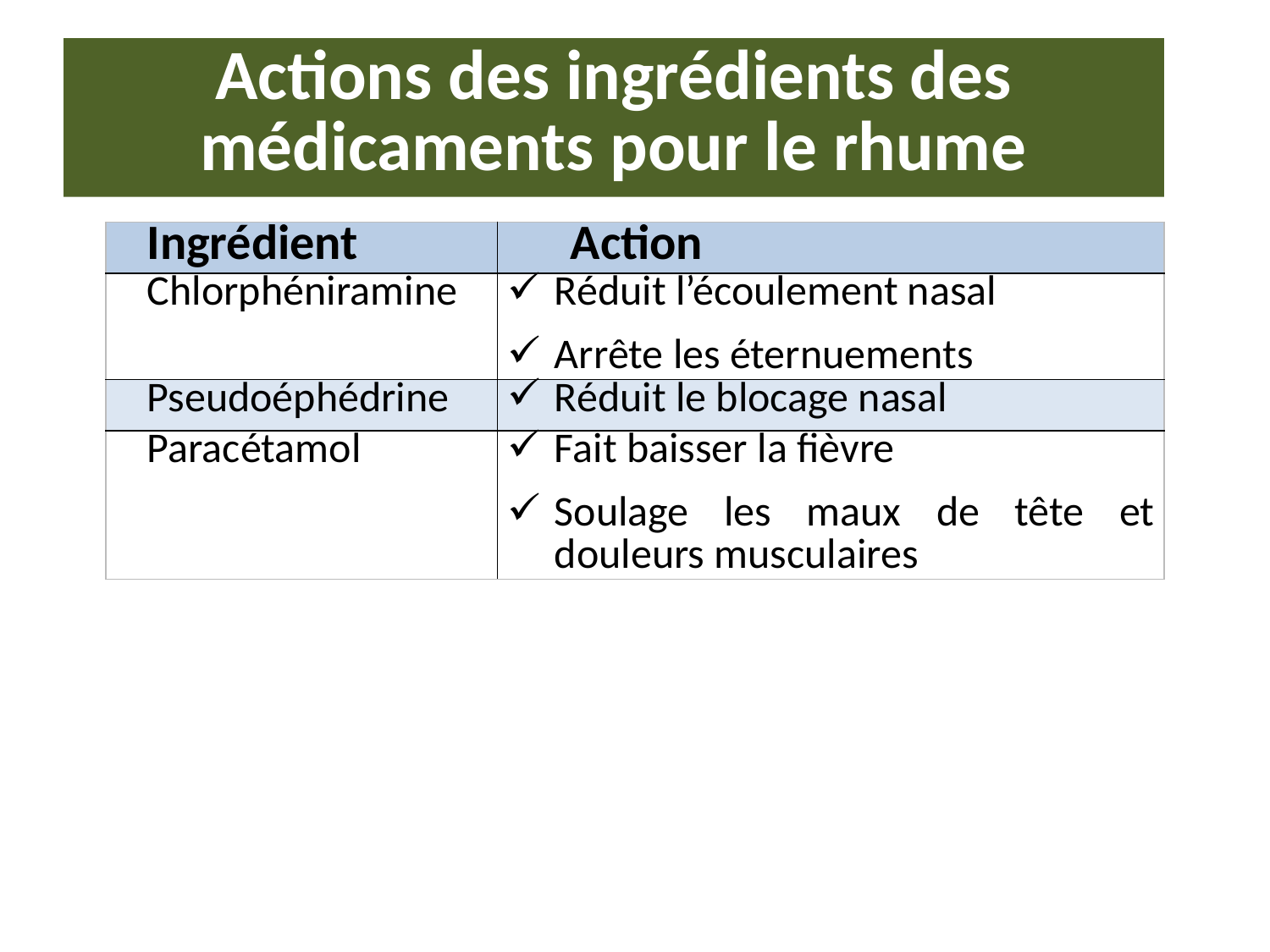

# Actions des ingrédients des médicaments pour le rhume
| Ingrédient | Action |
| --- | --- |
| Chlorphéniramine | Réduit l’écoulement nasal Arrête les éternuements |
| Pseudoéphédrine | Réduit le blocage nasal |
| Paracétamol | Fait baisser la fièvre Soulage les maux de tête et douleurs musculaires |